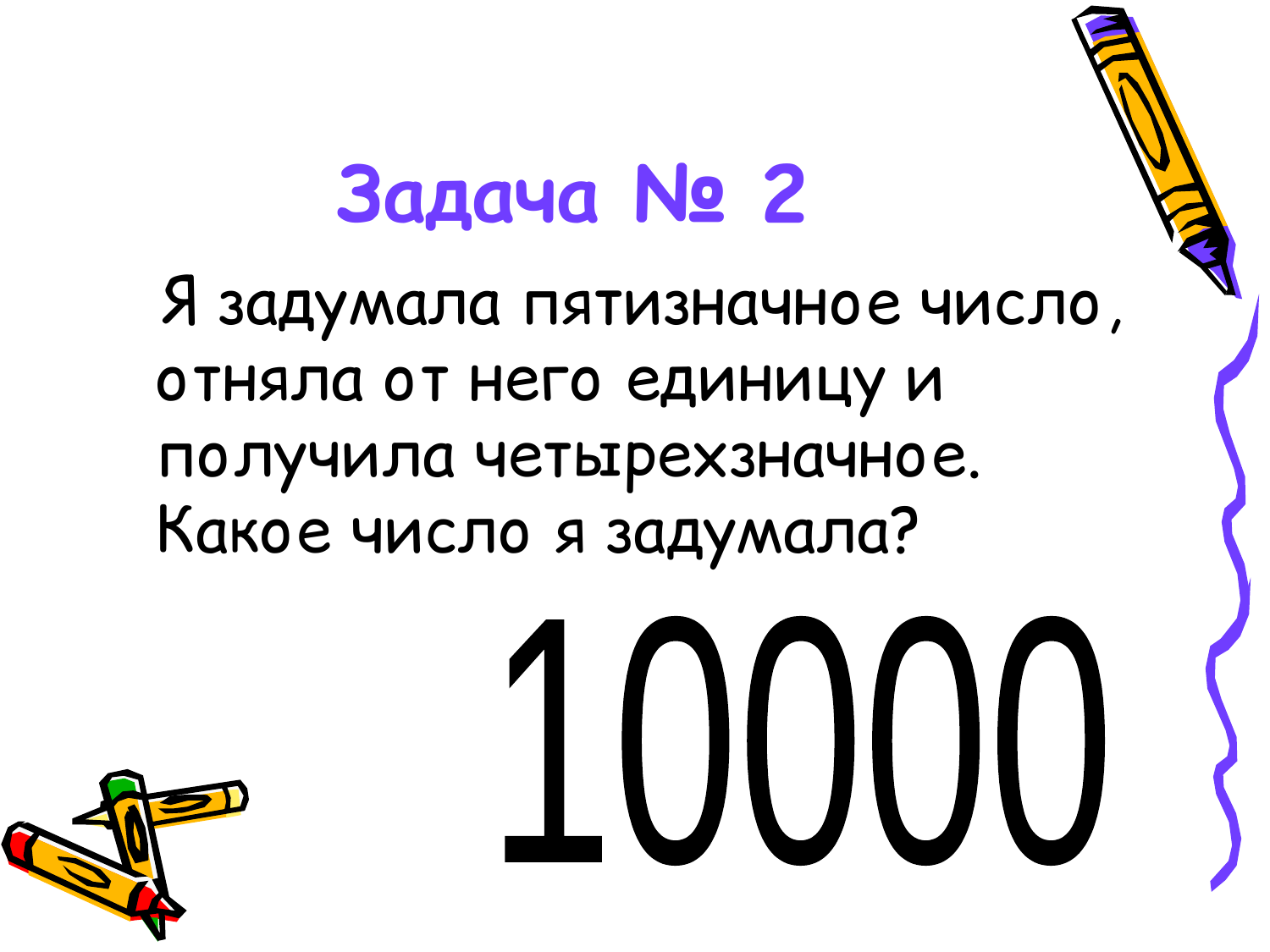

# Задача № 2
   Я задумала пятизначное число, отняла от него единицу и получила четырехзначное. Какое число я задумала?
10000